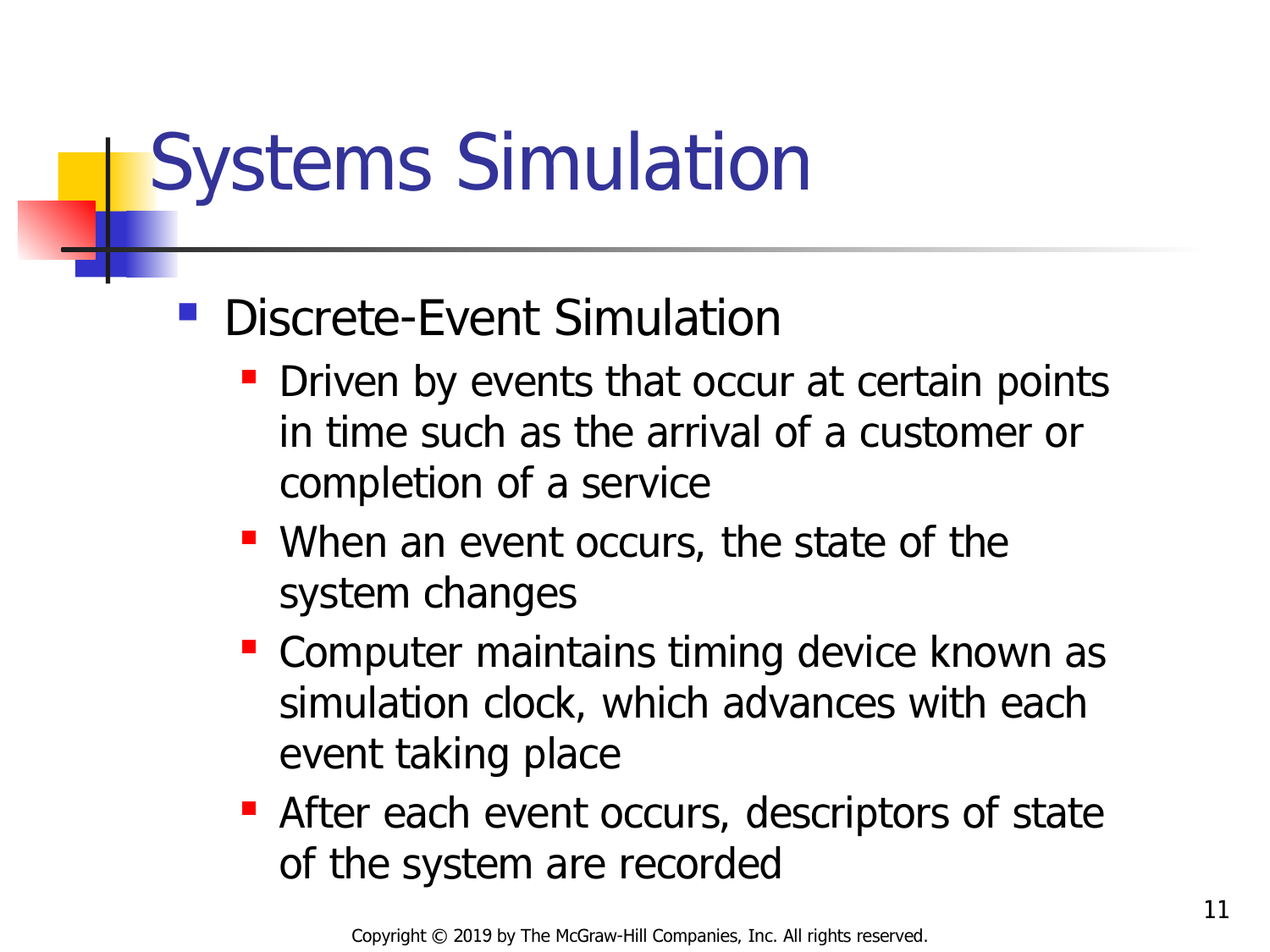

# Systems Simulation
Discrete-Event Simulation
Driven by events that occur at certain points in time such as the arrival of a customer or completion of a service
When an event occurs, the state of the system changes
Computer maintains timing device known as simulation clock, which advances with each event taking place
After each event occurs, descriptors of state of the system are recorded

11
Copyright © 2019 by The McGraw-Hill Companies, Inc. All rights reserved.